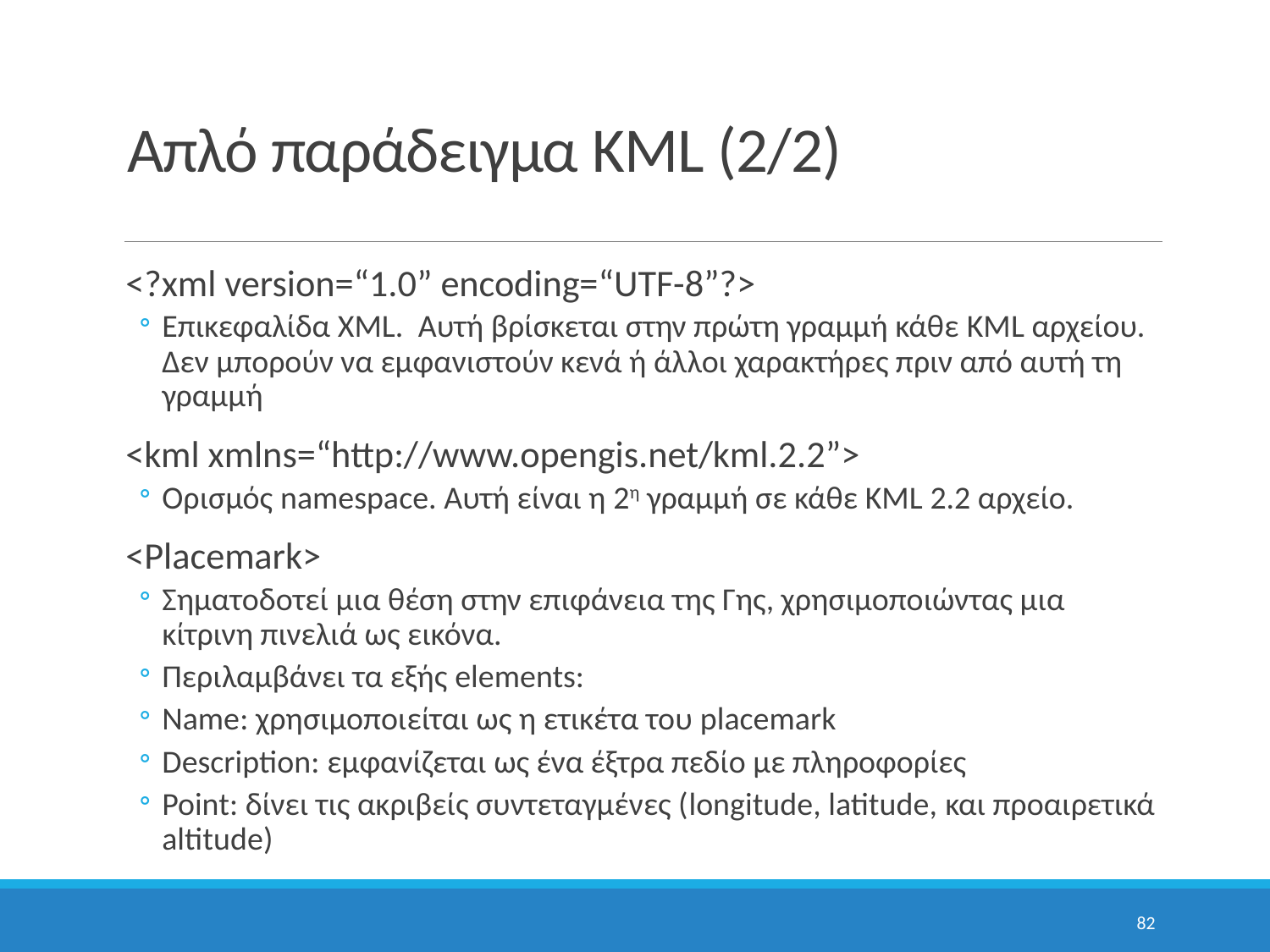

# Απλό παράδειγμα KML (2/2)
<?xml version=“1.0” encoding=“UTF-8”?>
Επικεφαλίδα XML.  Αυτή βρίσκεται στην πρώτη γραμμή κάθε KML αρχείου. Δεν μπορούν να εμφανιστούν κενά ή άλλοι χαρακτήρες πριν από αυτή τη γραμμή
<kml xmlns=“http://www.opengis.net/kml.2.2”>
Ορισμός namespace. Αυτή είναι η 2η γραμμή σε κάθε KML 2.2 αρχείο.
<Placemark>
Σηματοδοτεί μια θέση στην επιφάνεια της Γης, χρησιμοποιώντας μια κίτρινη πινελιά ως εικόνα.
Περιλαμβάνει τα εξής elements:
Name: χρησιμοποιείται ως η ετικέτα του placemark
Description: εμφανίζεται ως ένα έξτρα πεδίο με πληροφορίες
Point: δίνει τις ακριβείς συντεταγμένες (longitude, latitude, και προαιρετικά altitude)

82